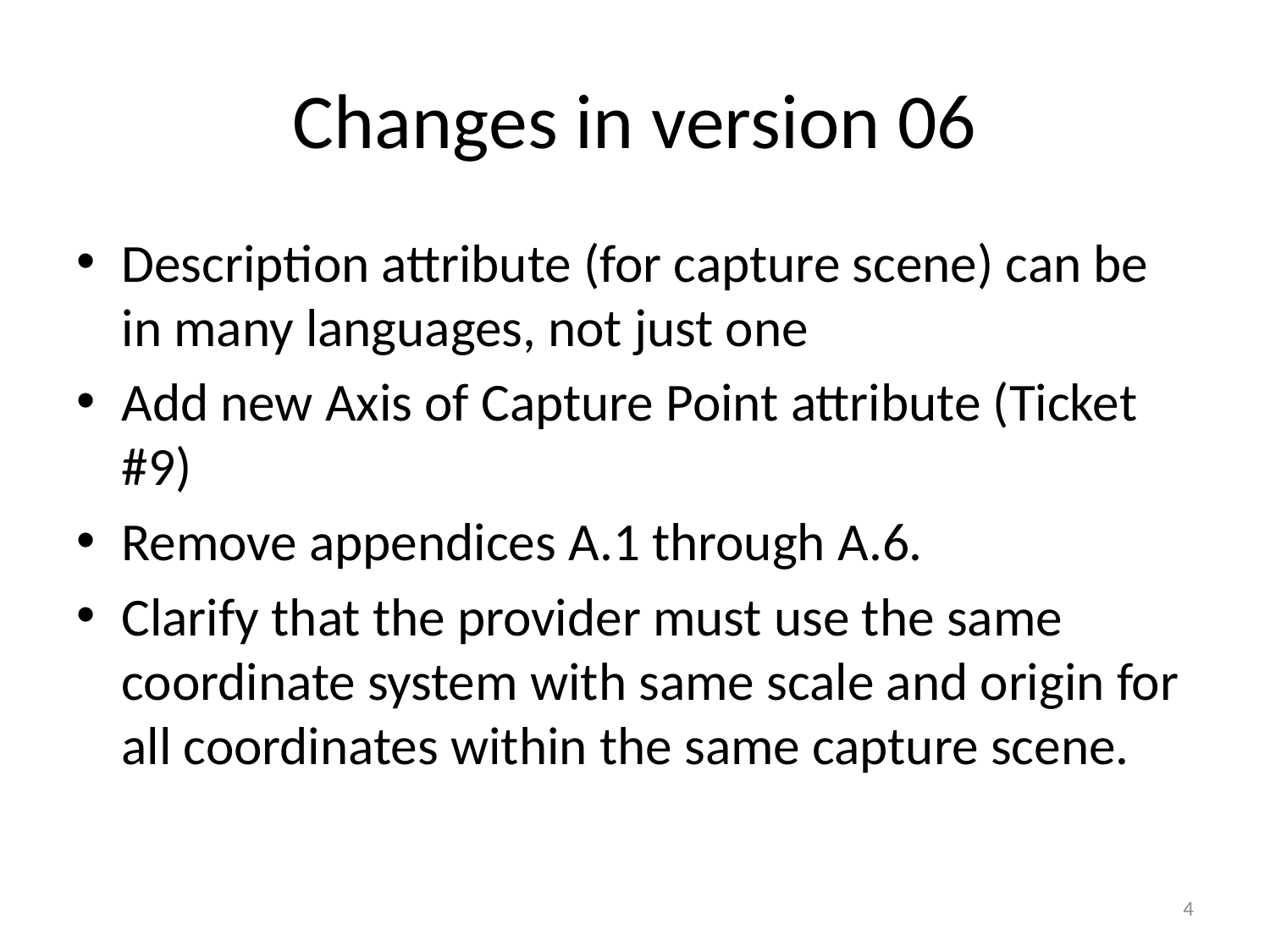

# Changes in version 06
Description attribute (for capture scene) can be in many languages, not just one
Add new Axis of Capture Point attribute (Ticket #9)
Remove appendices A.1 through A.6.
Clarify that the provider must use the same coordinate system with same scale and origin for all coordinates within the same capture scene.
4